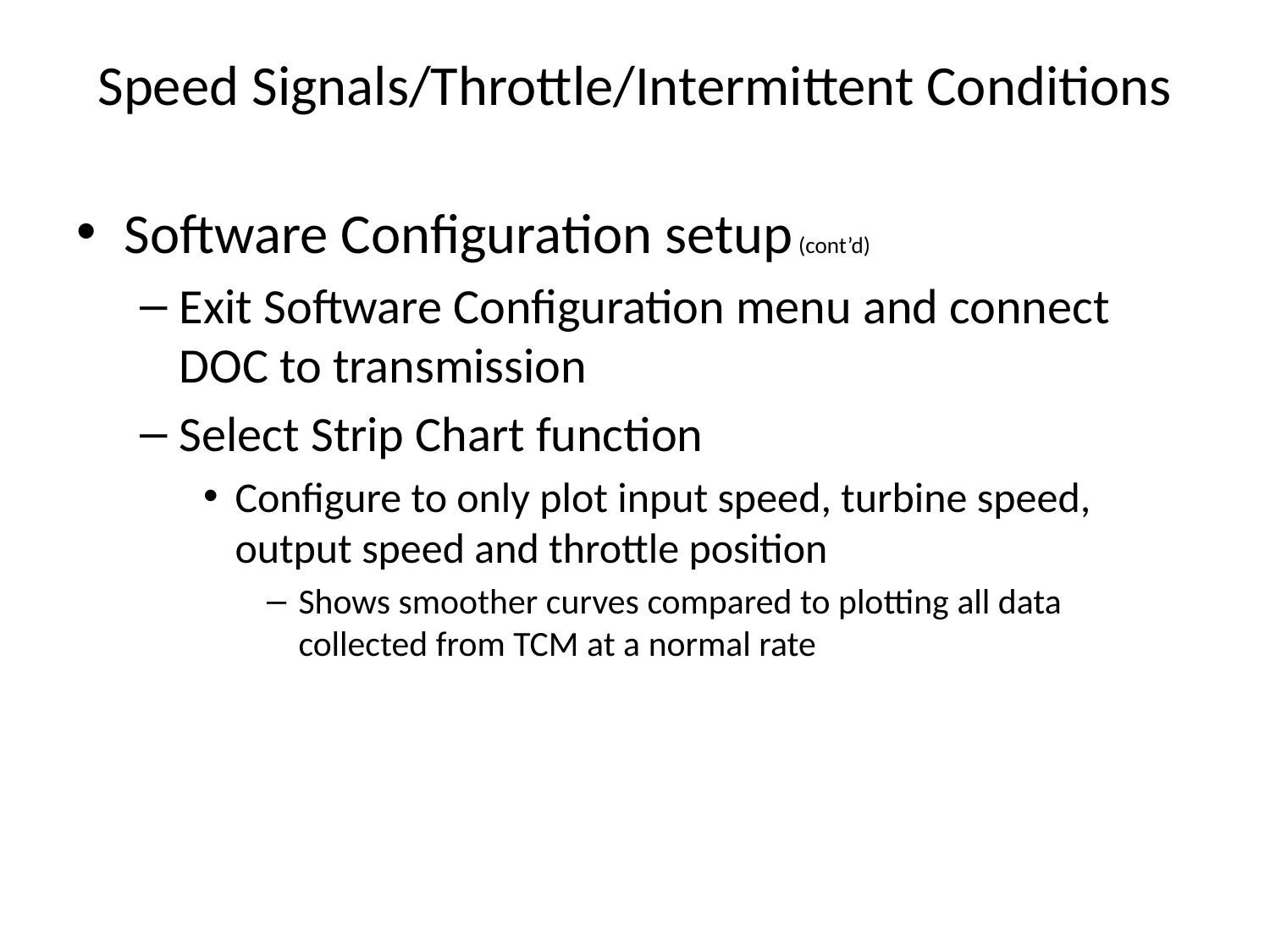

# Speed Signals/Throttle/Intermittent Conditions
Software Configuration setup (cont’d)
Exit Software Configuration menu and connect DOC to transmission
Select Strip Chart function
Configure to only plot input speed, turbine speed, output speed and throttle position
Shows smoother curves compared to plotting all data collected from TCM at a normal rate